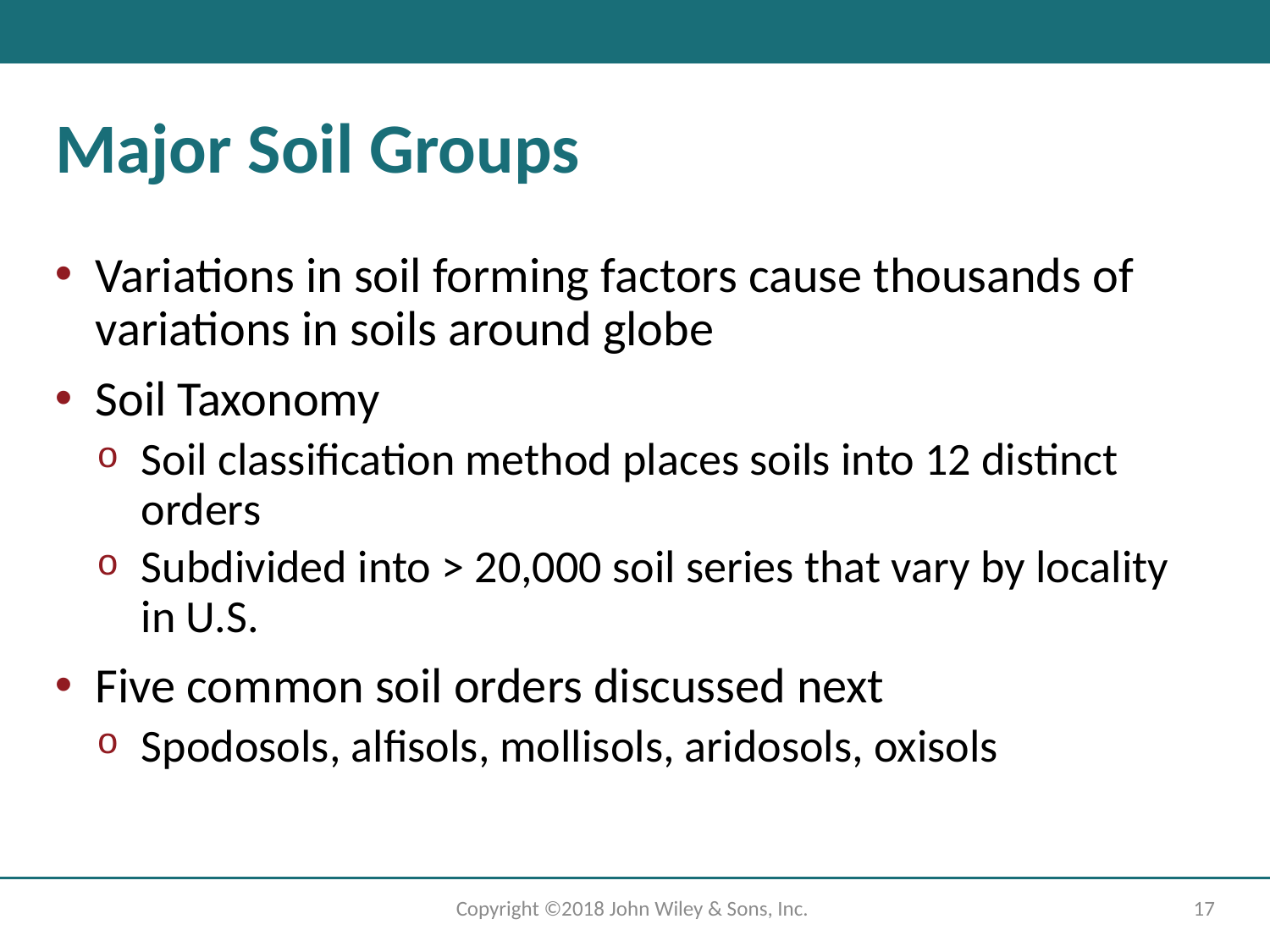

# Major Soil Groups
Variations in soil forming factors cause thousands of variations in soils around globe
Soil Taxonomy
Soil classification method places soils into 12 distinct orders
Subdivided into > 20,000 soil series that vary by locality in U.S.
Five common soil orders discussed next
Spodosols, alfisols, mollisols, aridosols, oxisols
Copyright ©2018 John Wiley & Sons, Inc.
17